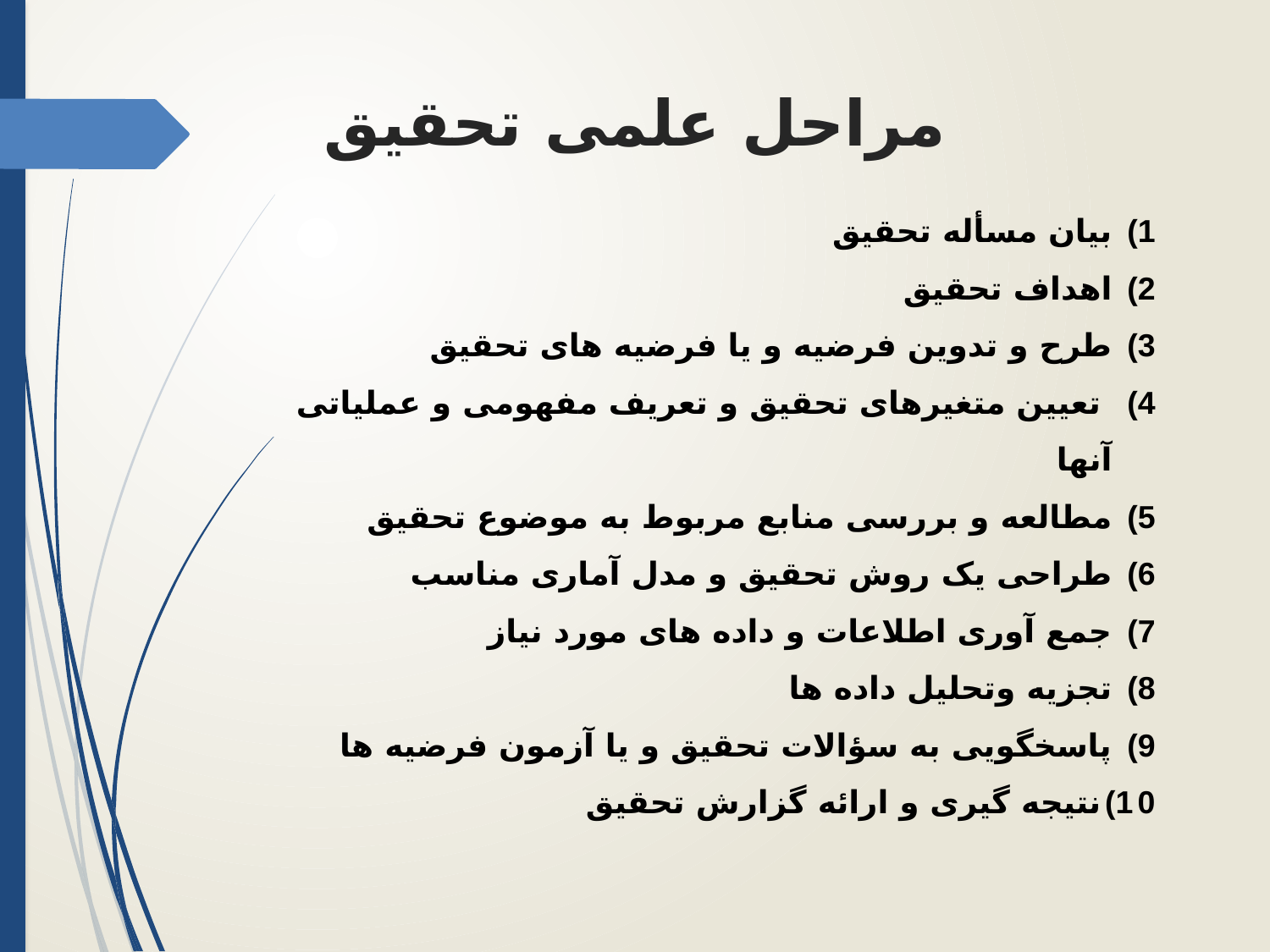

مراحل علمی تحقیق
بیان مسأله تحقیق
اهداف تحقیق
طرح و تدوین فرضیه و یا فرضیه های تحقیق
 تعیین متغیرهای تحقیق و تعریف مفهومی و عملیاتی آنها
مطالعه و بررسی منابع مربوط به موضوع تحقیق
طراحی یک روش تحقیق و مدل آماری مناسب
جمع آوری اطلاعات و داده های مورد نیاز
تجزیه وتحلیل داده ها
پاسخگویی به سؤالات تحقیق و یا آزمون فرضیه ها
نتیجه گیری و ارائه گزارش تحقیق